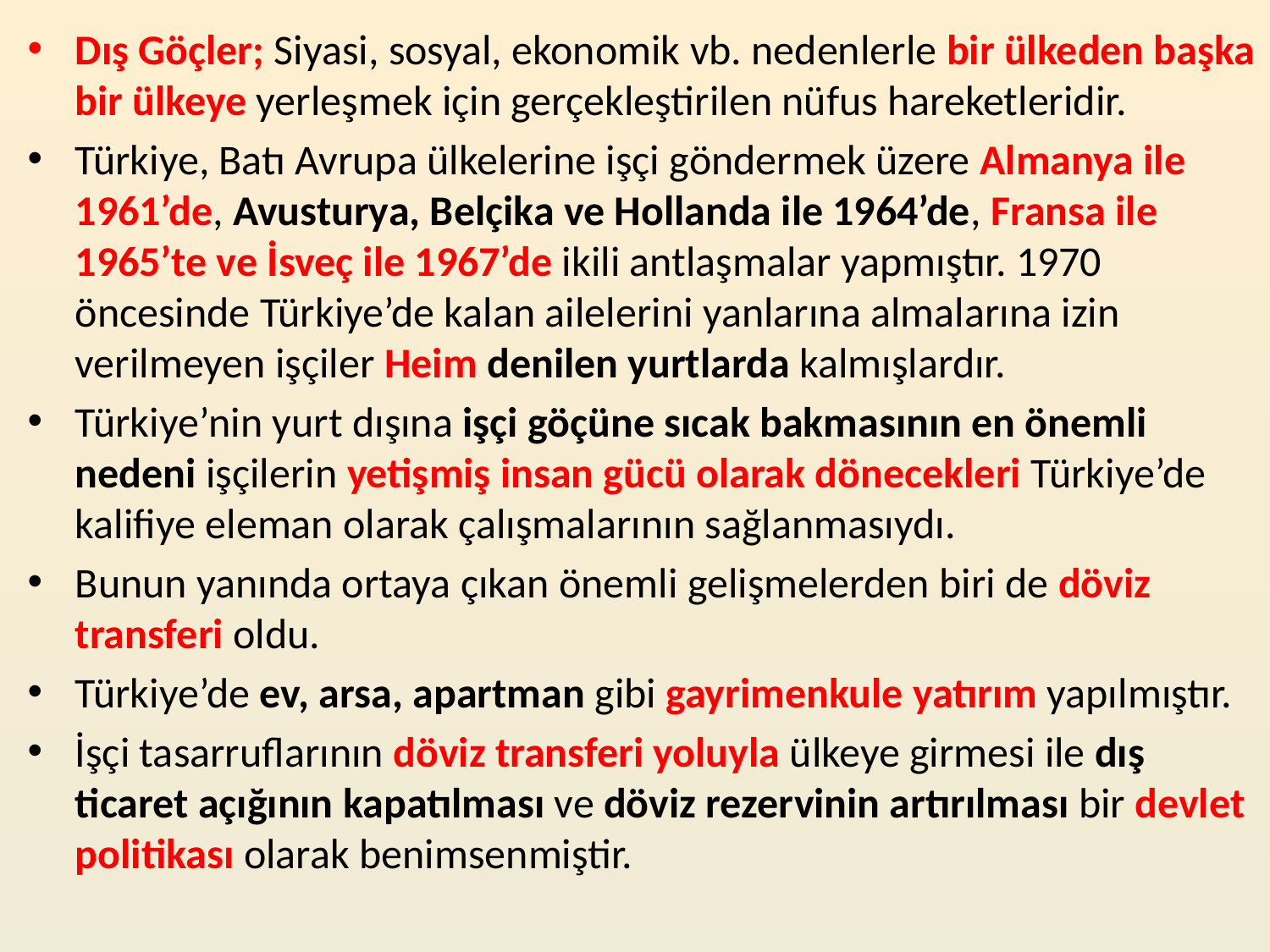

Dış Göçler; Siyasi, sosyal, ekonomik vb. nedenlerle bir ülkeden başka bir ülkeye yerleşmek için gerçekleştirilen nüfus hareketleridir.
Türkiye, Batı Avrupa ülkelerine işçi göndermek üzere Almanya ile 1961’de, Avusturya, Belçika ve Hollanda ile 1964’de, Fransa ile 1965’te ve İsveç ile 1967’de ikili antlaşmalar yapmıştır. 1970 öncesinde Türkiye’de kalan ailelerini yanlarına almalarına izin verilmeyen işçiler Heim denilen yurtlarda kalmışlardır.
Türkiye’nin yurt dışına işçi göçüne sıcak bakmasının en önemli nedeni işçilerin yetişmiş insan gücü olarak dönecekleri Türkiye’de kalifiye eleman olarak çalışmalarının sağlanmasıydı.
Bunun yanında ortaya çıkan önemli gelişmelerden biri de döviz transferi oldu.
Türkiye’de ev, arsa, apartman gibi gayrimenkule yatırım yapılmıştır.
İşçi tasarruflarının döviz transferi yoluyla ülkeye girmesi ile dış ticaret açığının kapatılması ve döviz rezervinin artırılması bir devlet politikası olarak benimsenmiştir.